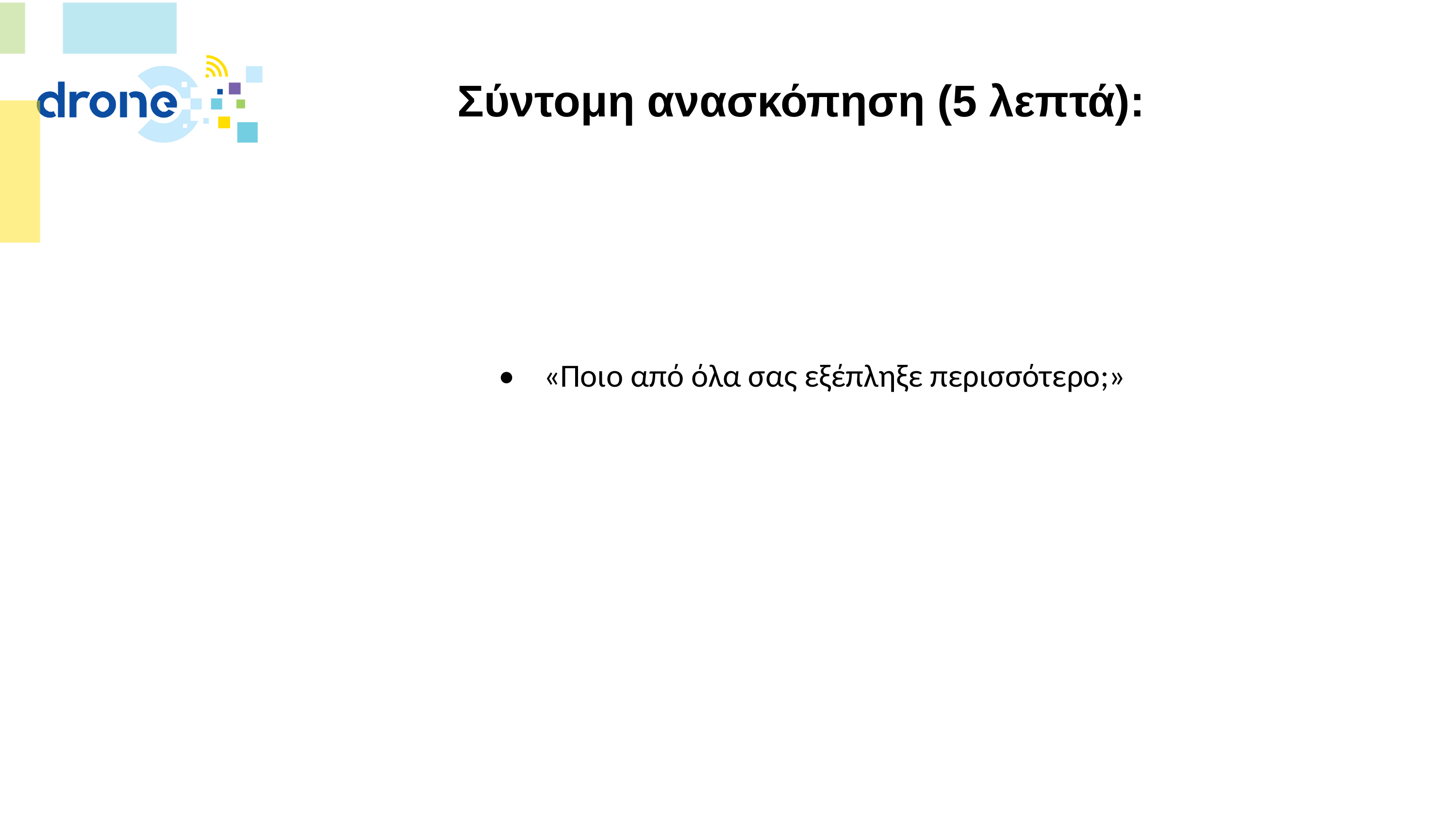

# Σύντομη ανασκόπηση (5 λεπτά):

•    «Ποιο από όλα σας εξέπληξε περισσότερο;»